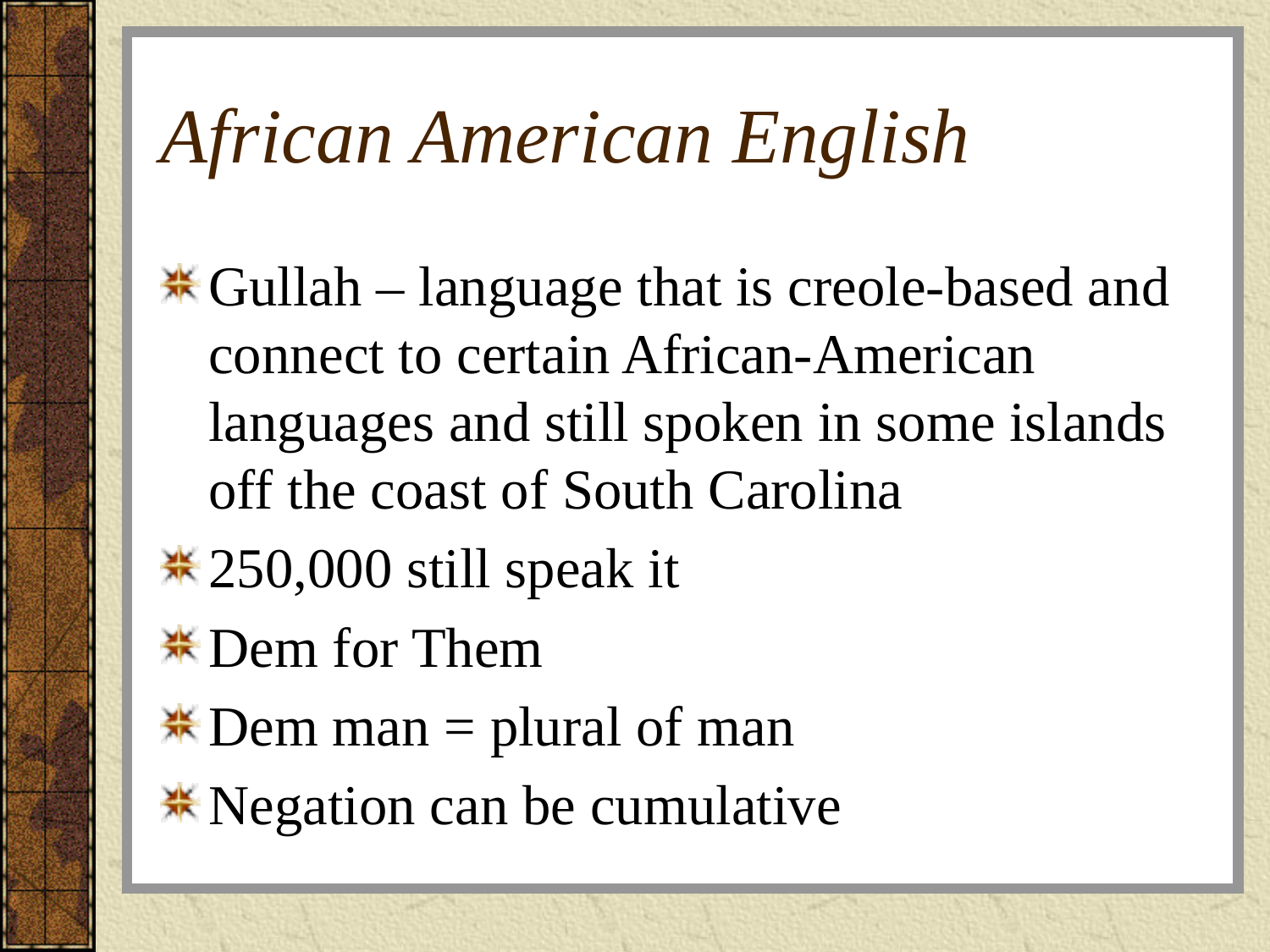

# African American English
Gullah – language that is creole-based and connect to certain African-American languages and still spoken in some islands off the coast of South Carolina
250,000 still speak it
Dem for Them
Dem man = plural of man
Negation can be cumulative